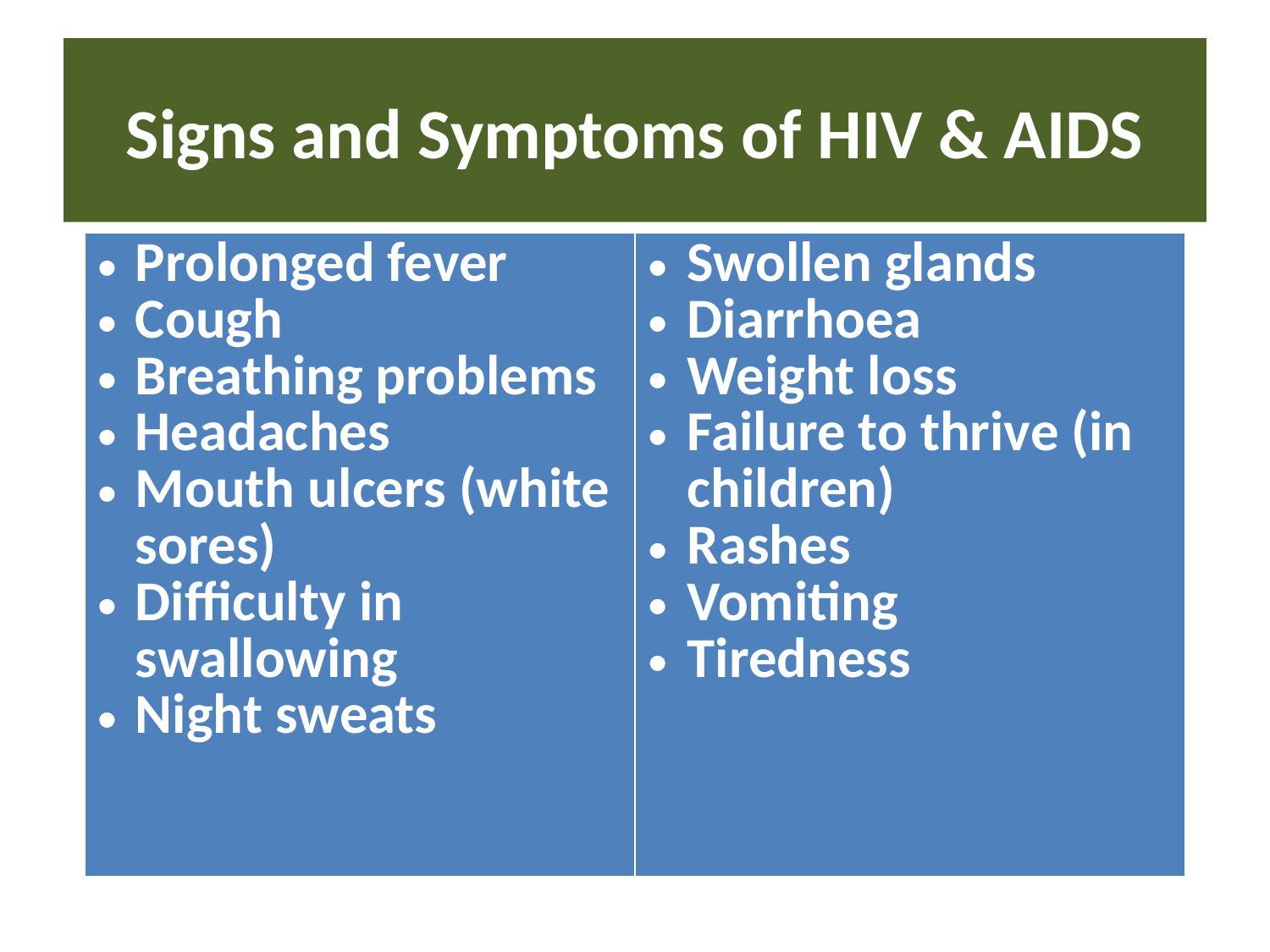

# Signs and Symptoms of HIV & AIDS
| Prolonged fever Cough Breathing problems Headaches Mouth ulcers (white sores) Difficulty in swallowing Night sweats | Swollen glands Diarrhoea Weight loss Failure to thrive (in children) Rashes Vomiting Tiredness |
| --- | --- |